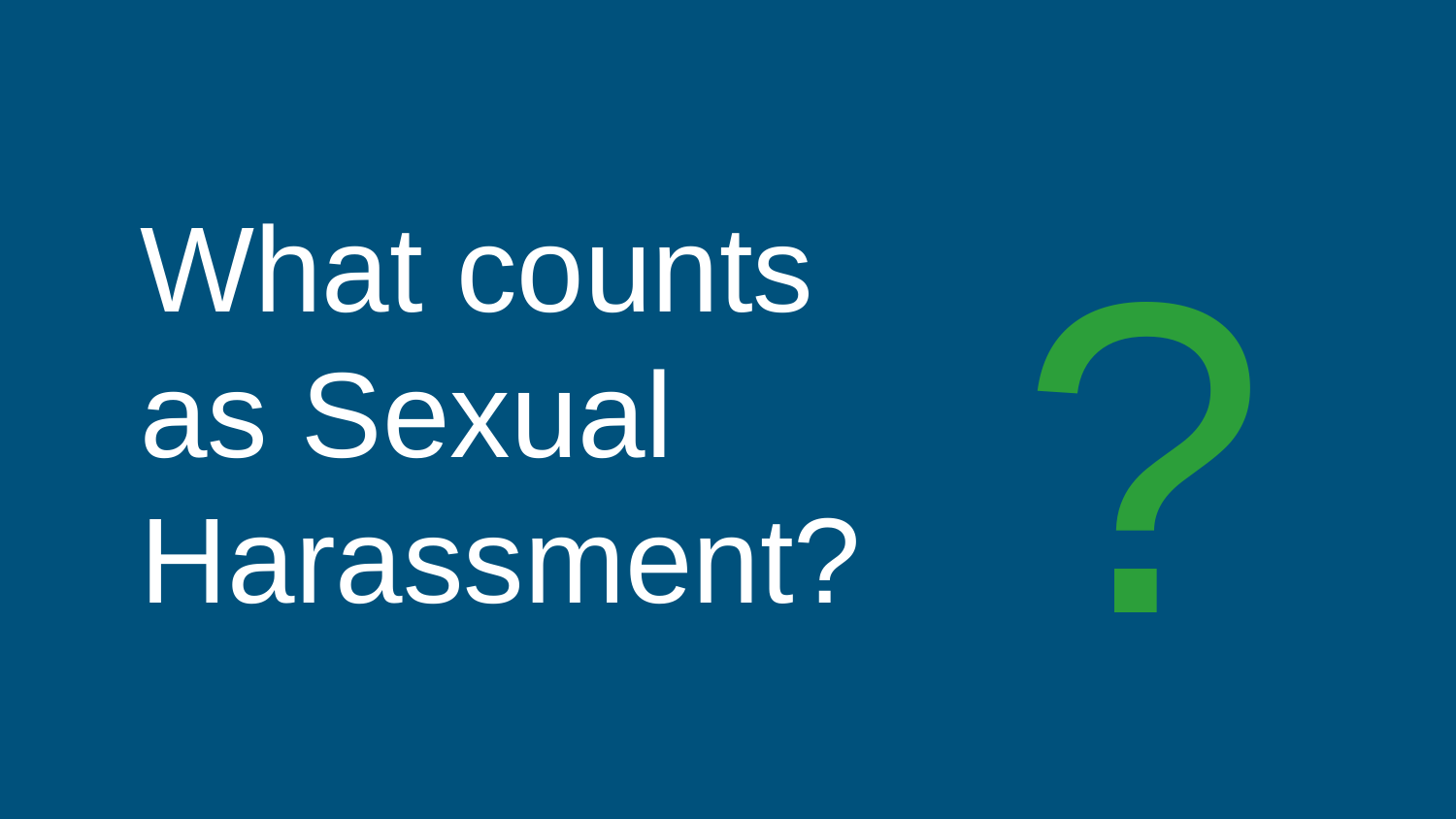

# What counts as Sexual Harassment?
?